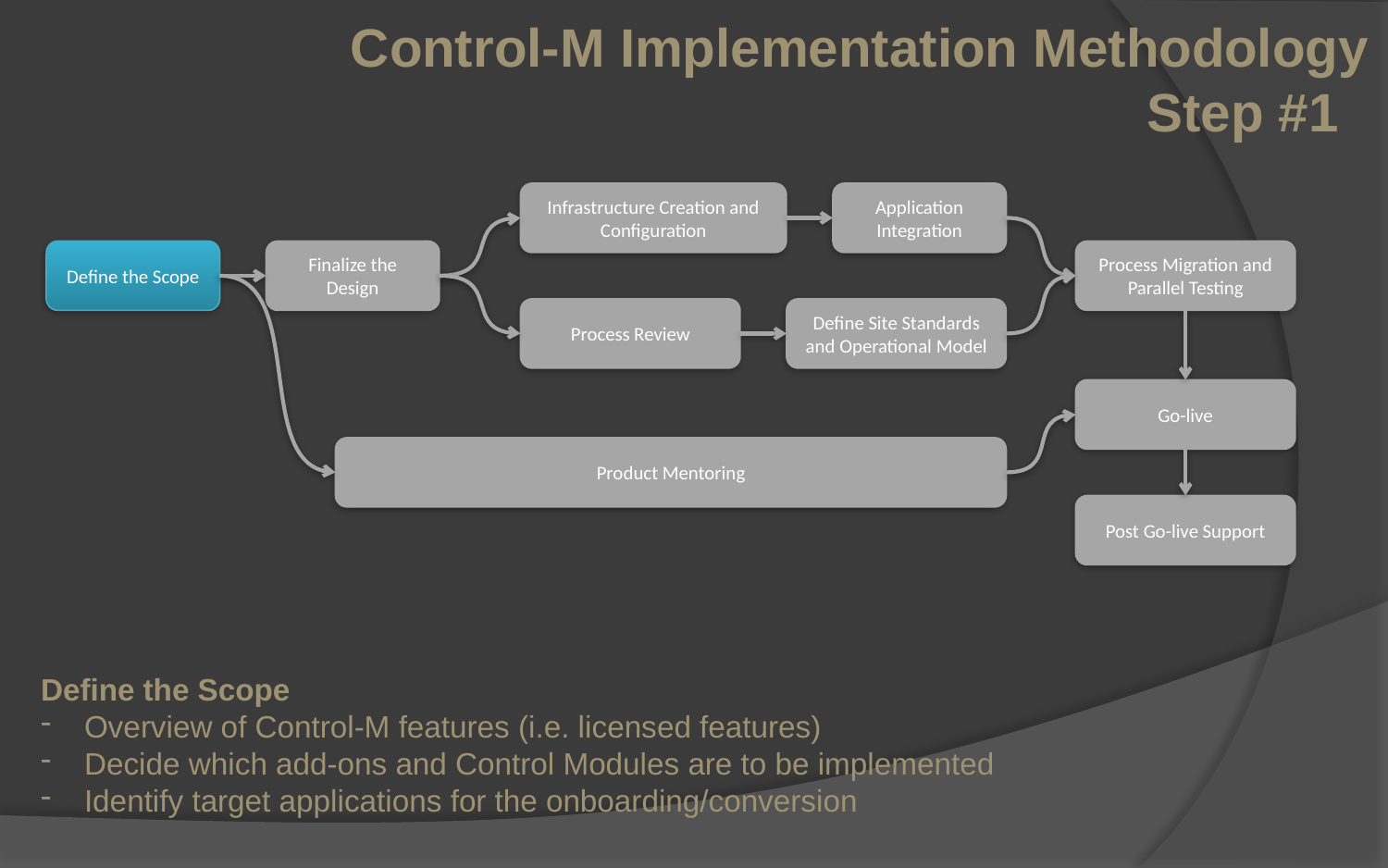

Control-M Implementation Methodology
Step #1
Infrastructure Creation and Configuration
Application Integration
Define the Scope
Finalize the Design
Process Migration and Parallel Testing
Process Review
Define Site Standards and Operational Model
Go-live
Product Mentoring
Post Go-live Support
Define the Scope
Overview of Control-M features (i.e. licensed features)
Decide which add-ons and Control Modules are to be implemented
Identify target applications for the onboarding/conversion